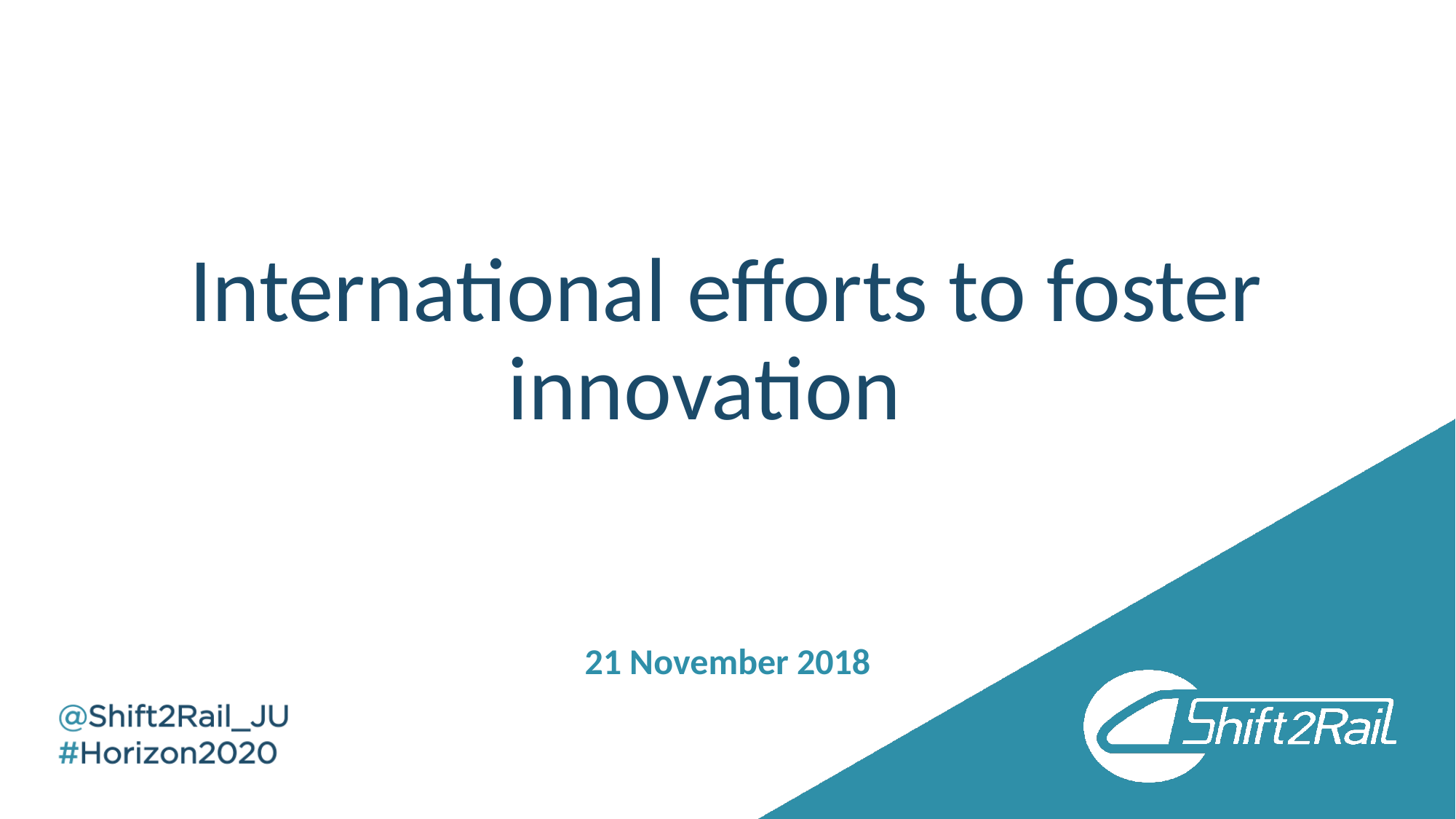

# International efforts to foster innovation
21 November 2018